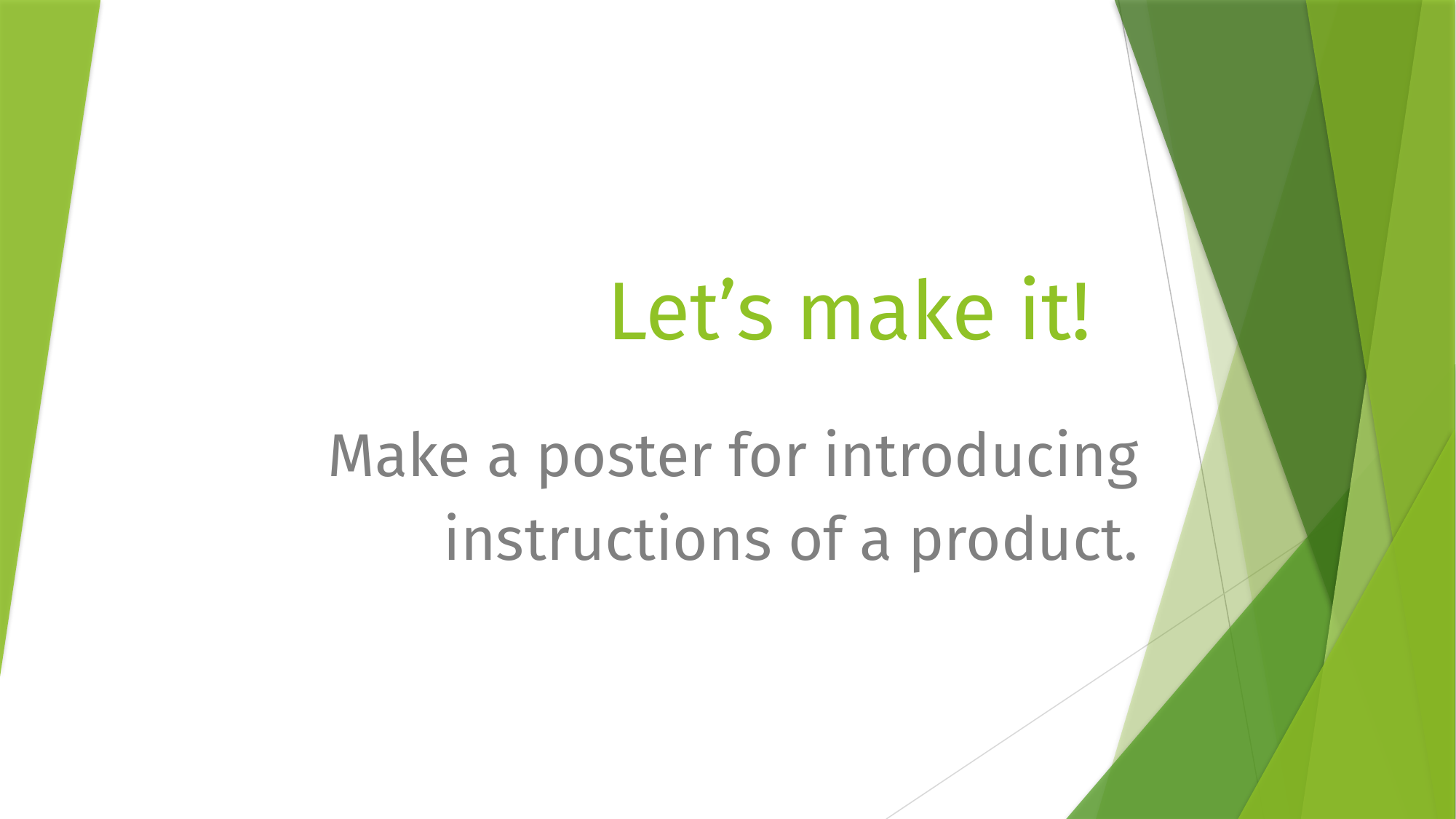

# Let’s make it!
Make a poster for introducing
instructions of a product.